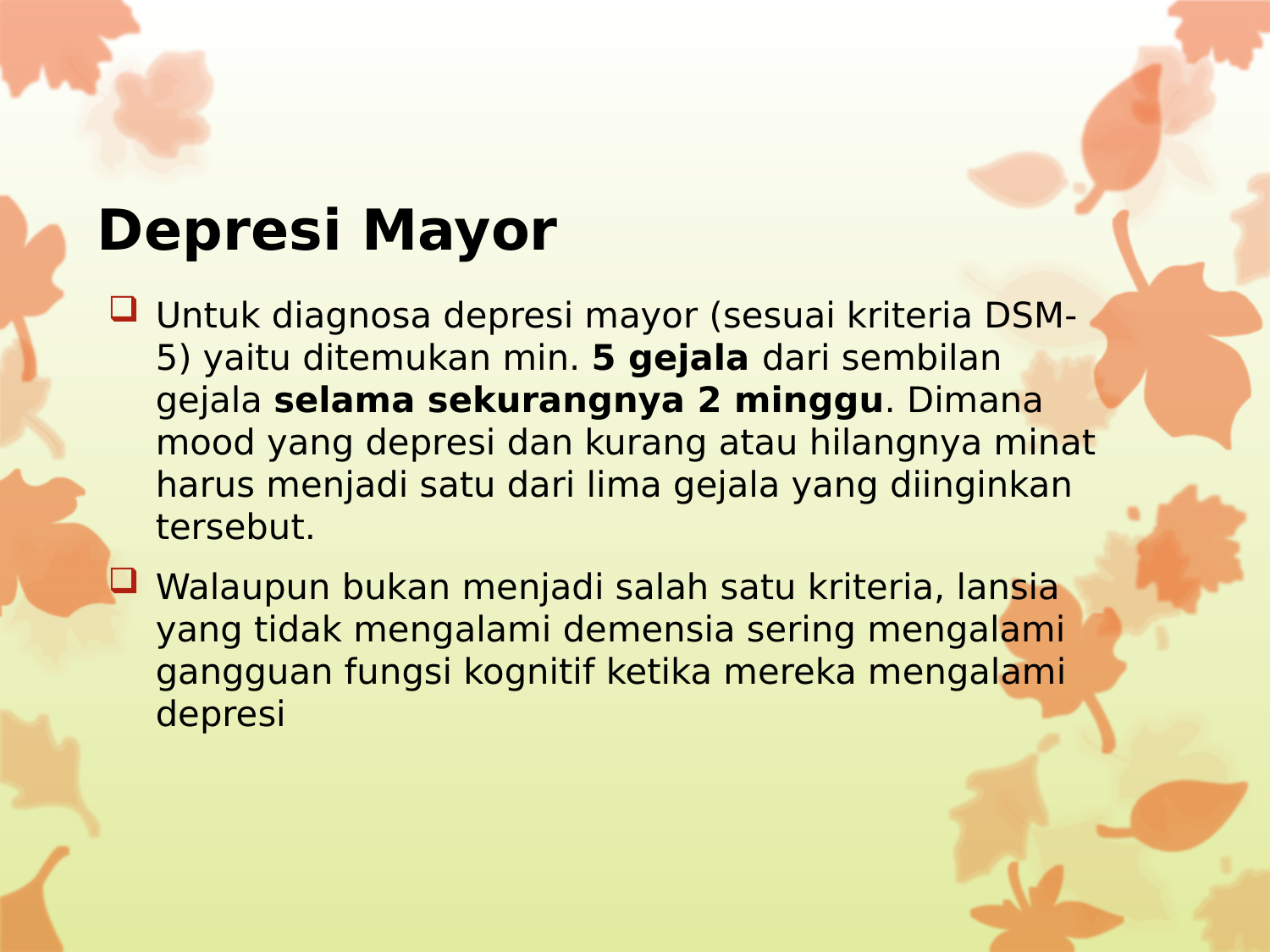

# Depresi Mayor
Untuk diagnosa depresi mayor (sesuai kriteria DSM-5) yaitu ditemukan min. 5 gejala dari sembilan gejala selama sekurangnya 2 minggu. Dimana mood yang depresi dan kurang atau hilangnya minat harus menjadi satu dari lima gejala yang diinginkan tersebut.
Walaupun bukan menjadi salah satu kriteria, lansia yang tidak mengalami demensia sering mengalami gangguan fungsi kognitif ketika mereka mengalami depresi